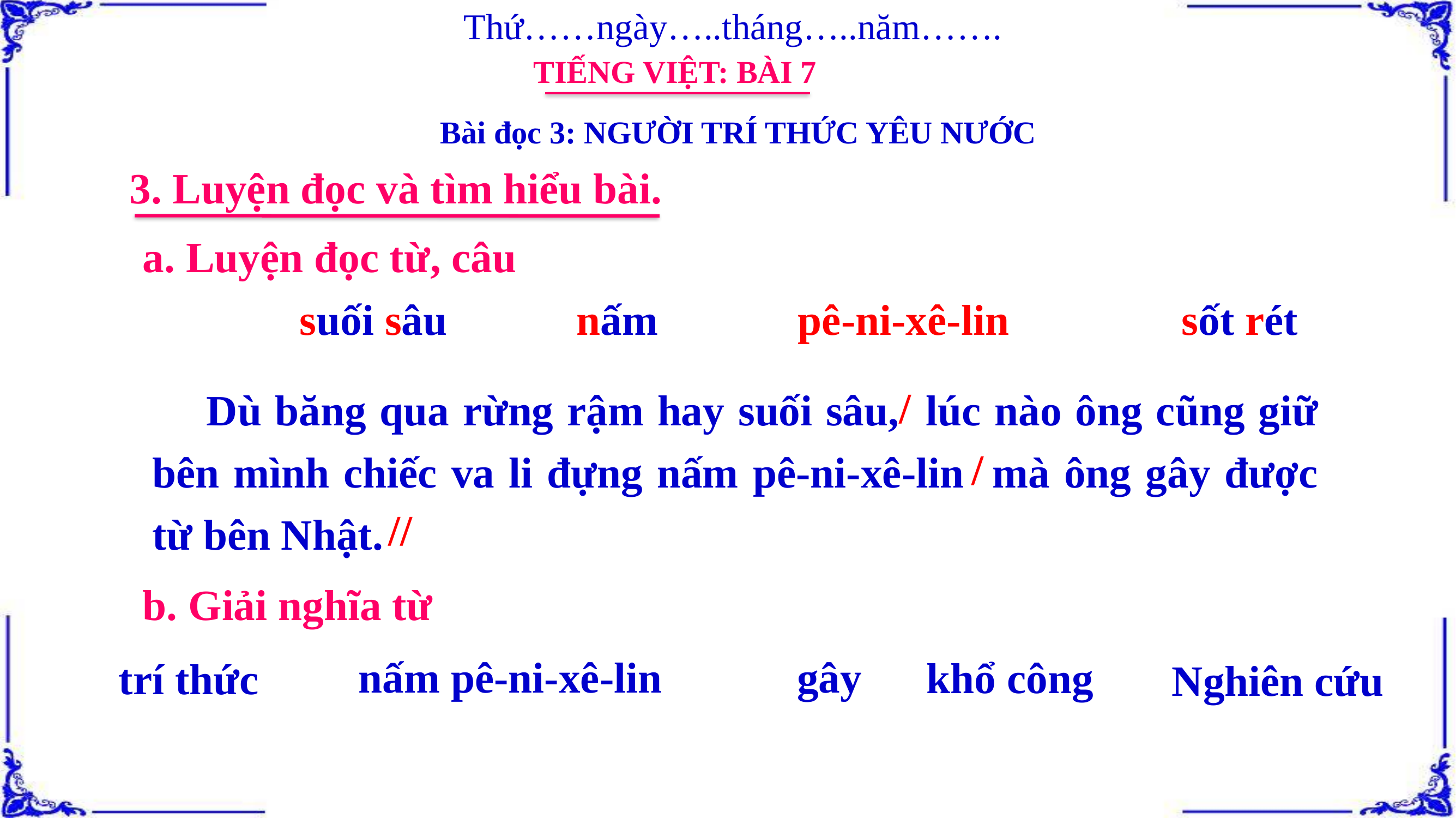

Thứ……ngày…..tháng…..năm…….
TIẾNG VIỆT: BÀI 7
Bài đọc 3: NGƯỜI TRÍ THỨC YÊU NƯỚC
3. Luyện đọc và tìm hiểu bài.
a. Luyện đọc từ, câu
suối sâu            nấm             pê-ni-xê-lin                sốt rét
    Dù băng qua rừng rậm hay suối sâu,  lúc nào ông cũng giữ bên mình chiếc va li đựng nấm pê-ni-xê-lin  mà ông gây được từ bên Nhật.
/
/
//
b. Giải nghĩa từ
 nấm pê-ni-xê-lin
gây
khổ công
trí thức
Nghiên cứu